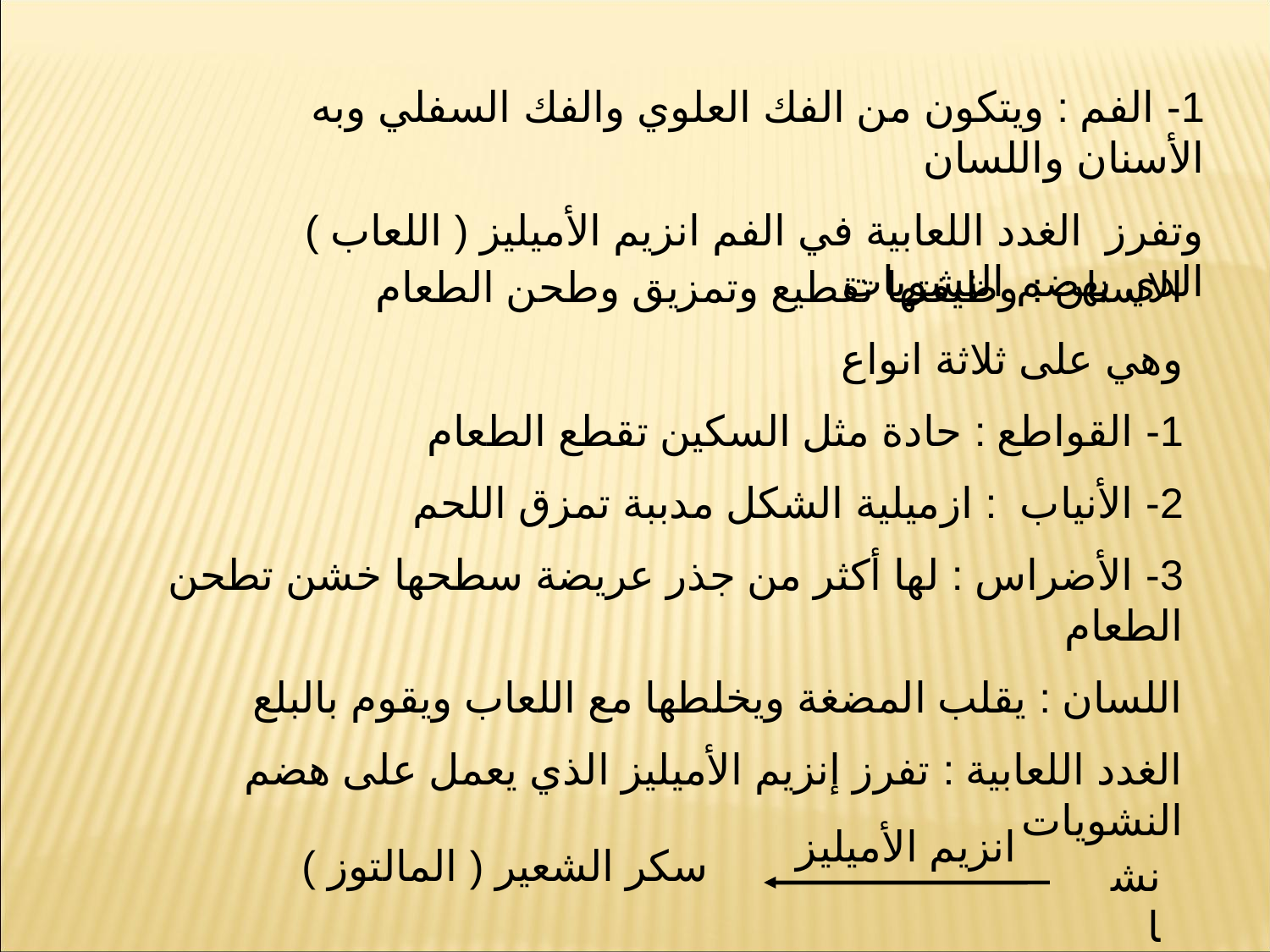

1- الفم : ويتكون من الفك العلوي والفك السفلي وبه الأسنان واللسان
وتفرز  الغدد اللعابية في الفم انزيم الأميليز ( اللعاب ) الذي يهضم النشويات
الاسنان : وظيفتها تقطيع وتمزيق وطحن الطعام
وهي على ثلاثة انواع
1- القواطع : حادة مثل السكين تقطع الطعام
2- الأنياب  : ازميلية الشكل مدببة تمزق اللحم
3- الأضراس : لها أكثر من جذر عريضة سطحها خشن تطحن الطعام
اللسان : يقلب المضغة ويخلطها مع اللعاب ويقوم بالبلع
الغدد اللعابية : تفرز إنزيم الأميليز الذي يعمل على هضم النشويات

انزيم الأميليز
 سكر الشعير ( المالتوز )
نشا